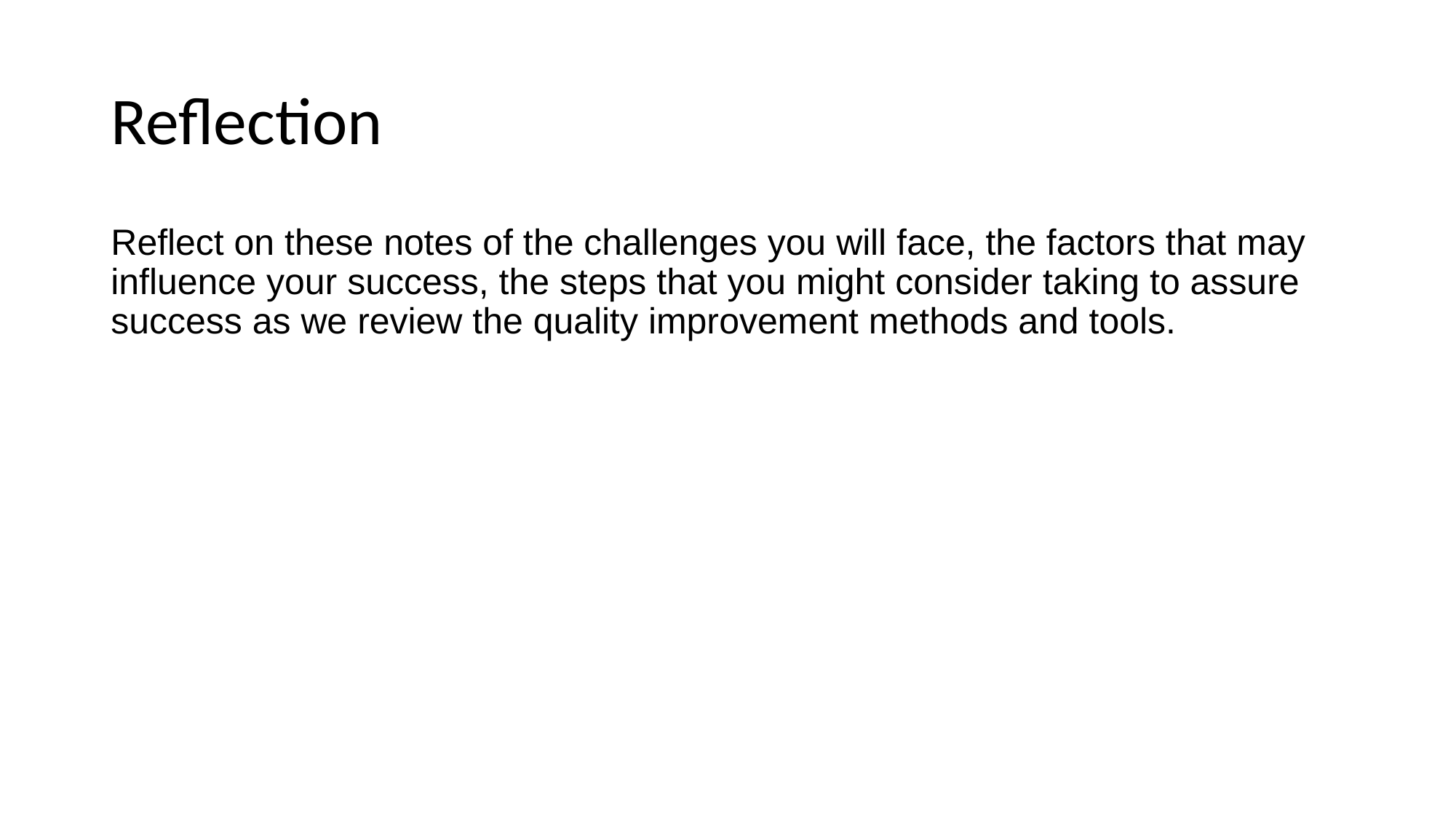

Reflection
Reflect on these notes of the challenges you will face, the factors that may influence your success, the steps that you might consider taking to assure success as we review the quality improvement methods and tools.